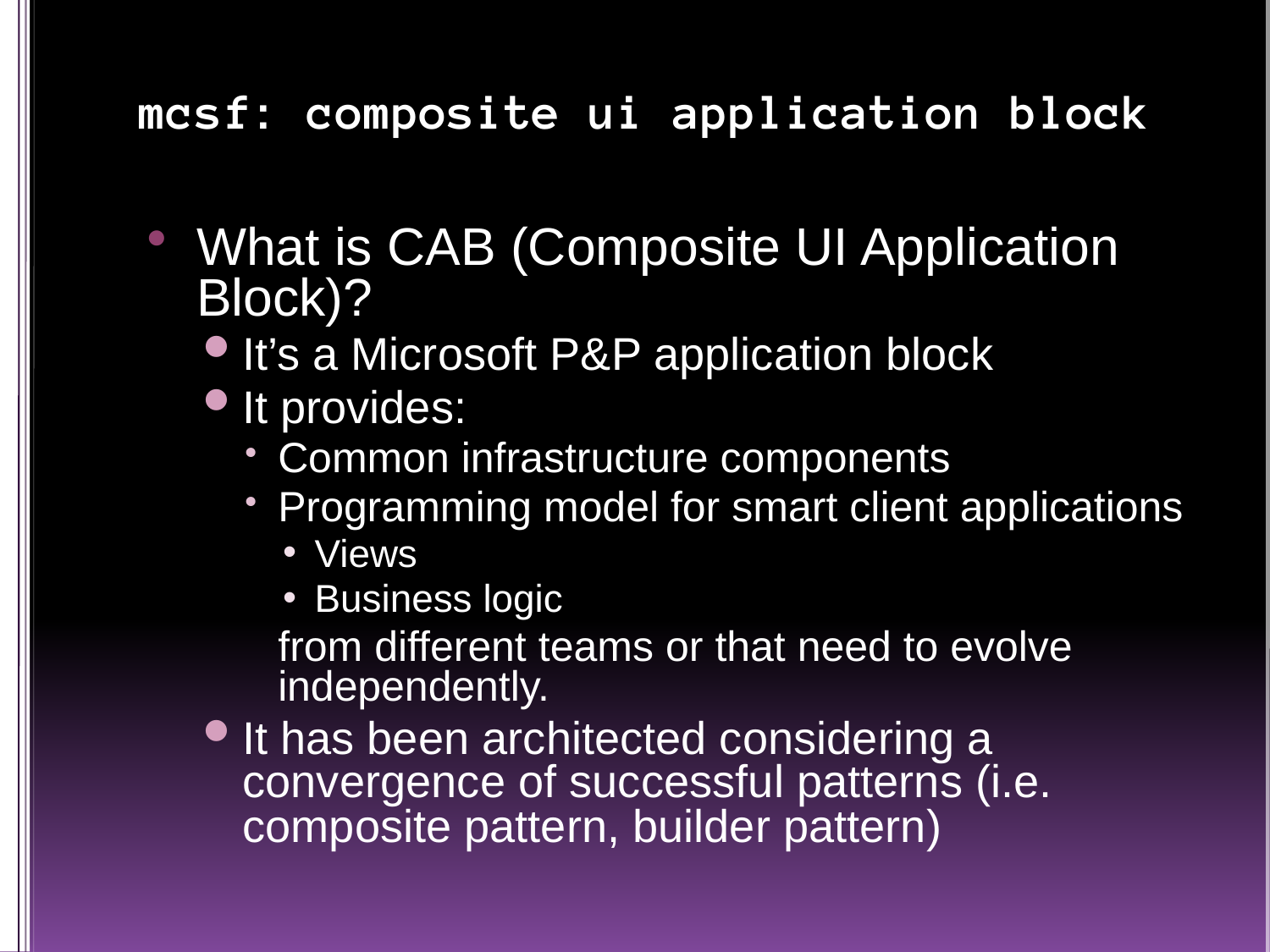

# mcsf: composite ui application block
What is CAB (Composite UI Application Block)?
It’s a Microsoft P&P application block
It provides:
Common infrastructure components
Programming model for smart client applications
Views
Business logic
	from different teams or that need to evolve independently.
It has been architected considering a convergence of successful patterns (i.e. composite pattern, builder pattern)